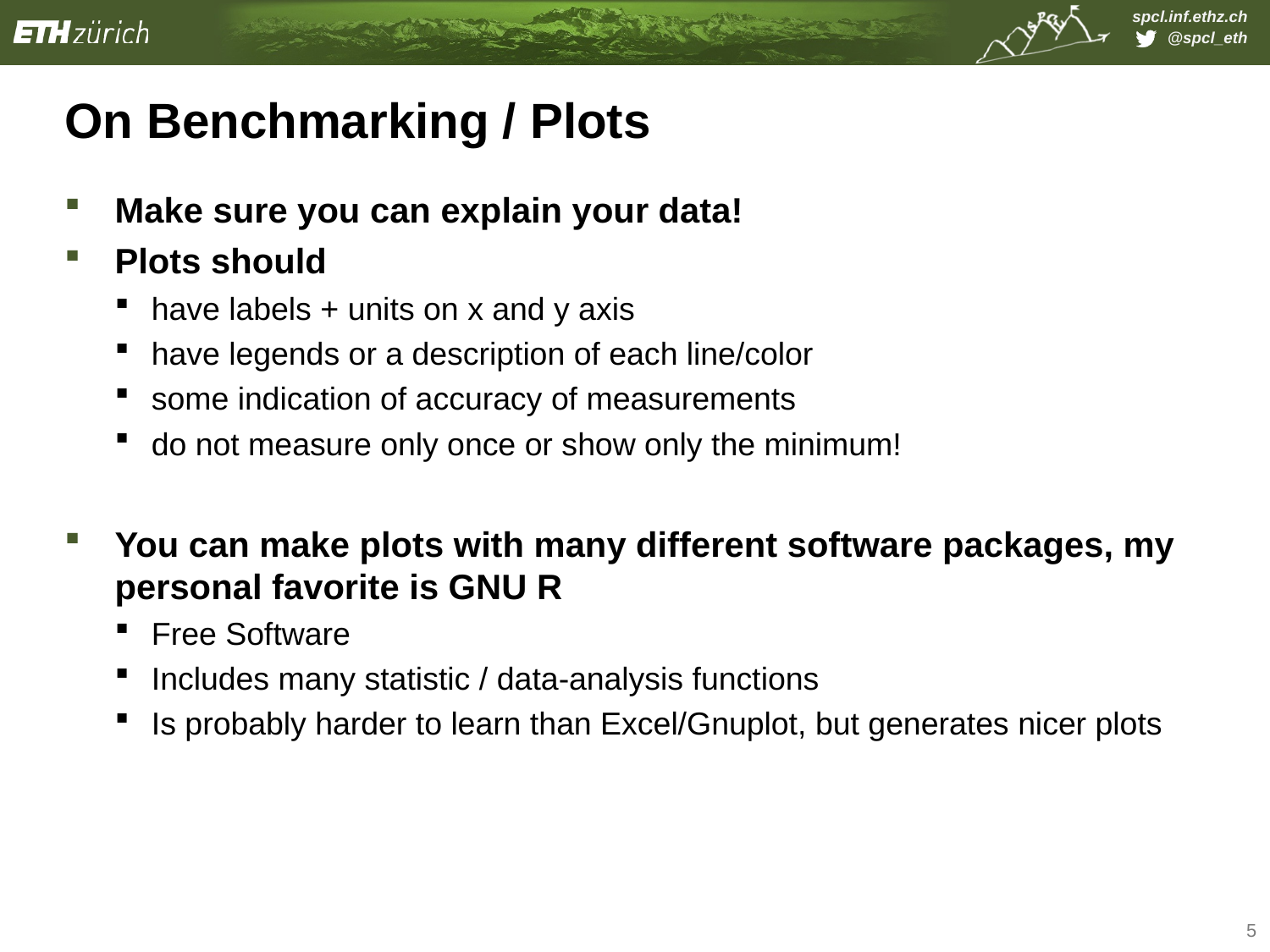

# On Benchmarking / Plots
Make sure you can explain your data!
Plots should
have labels + units on x and y axis
have legends or a description of each line/color
some indication of accuracy of measurements
do not measure only once or show only the minimum!

You can make plots with many different software packages, my personal favorite is GNU R
Free Software
Includes many statistic / data-analysis functions
Is probably harder to learn than Excel/Gnuplot, but generates nicer plots
5